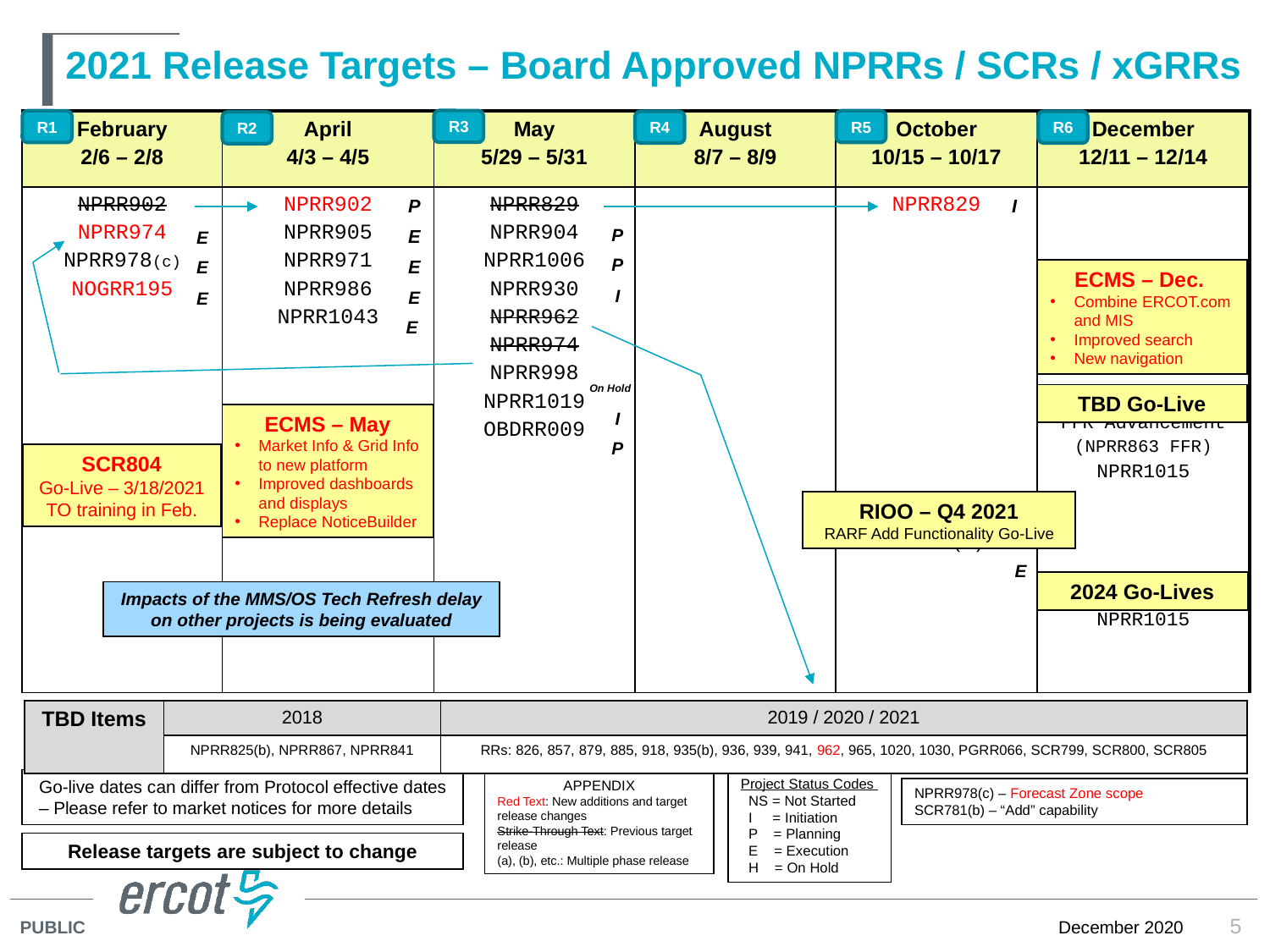

# 2021 Release Targets – Board Approved NPRRs / SCRs / xGRRs
R3
R5
R1
| February 2/6 – 2/8 | April 4/3 – 4/5 | May 5/29 – 5/31 | August 8/7 – 8/9 | October 10/15 – 10/17 | December 12/11 – 12/14 |
| --- | --- | --- | --- | --- | --- |
| NPRR902 NPRR974 NPRR978(c) NOGRR195 | NPRR902 NPRR905 NPRR971 NPRR986 NPRR1043 | NPRR829 NPRR904 NPRR1006 NPRR930 NPRR962 NPRR974 NPRR998 NPRR1019 OBDRR009 |  | NPRR829 SCR781(b) | FFR Advancement (NPRR863 FFR) NPRR1015 NPRR863 ECRS NPRR1015 |
R4
R6
R2
P

E

E

E

E

P

P

I

I

P
I

E

E

E

ECMS – Dec.
Combine ERCOT.com and MIS
Improved search
New navigation
On Hold
TBD Go-Live
ECMS – May
Market Info & Grid Info to new platform
Improved dashboards and displays
Replace NoticeBuilder
SCR804
Go-Live – 3/18/2021
TO training in Feb.
RIOO – Q4 2021
RARF Add Functionality Go-Live
E

2024 Go-Lives
Impacts of the MMS/OS Tech Refresh delay on other projects is being evaluated
| TBD Items | 2018 | 2019 / 2020 / 2021 |
| --- | --- | --- |
|  | NPRR825(b), NPRR867, NPRR841 | RRs: 826, 857, 879, 885, 918, 935(b), 936, 939, 941, 962, 965, 1020, 1030, PGRR066, SCR799, SCR800, SCR805 |
Project Status Codes
  NS = Not Started
  I     = Initiation
  P    = Planning
  E    = Execution
  H    = On Hold
Go-live dates can differ from Protocol effective dates – Please refer to market notices for more details
APPENDIX
Red Text: New additions and target release changes
Strike-Through Text: Previous target release
(a), (b), etc.: Multiple phase release
NPRR978(c) – Forecast Zone scope
SCR781(b) – “Add” capability
Release targets are subject to change
5